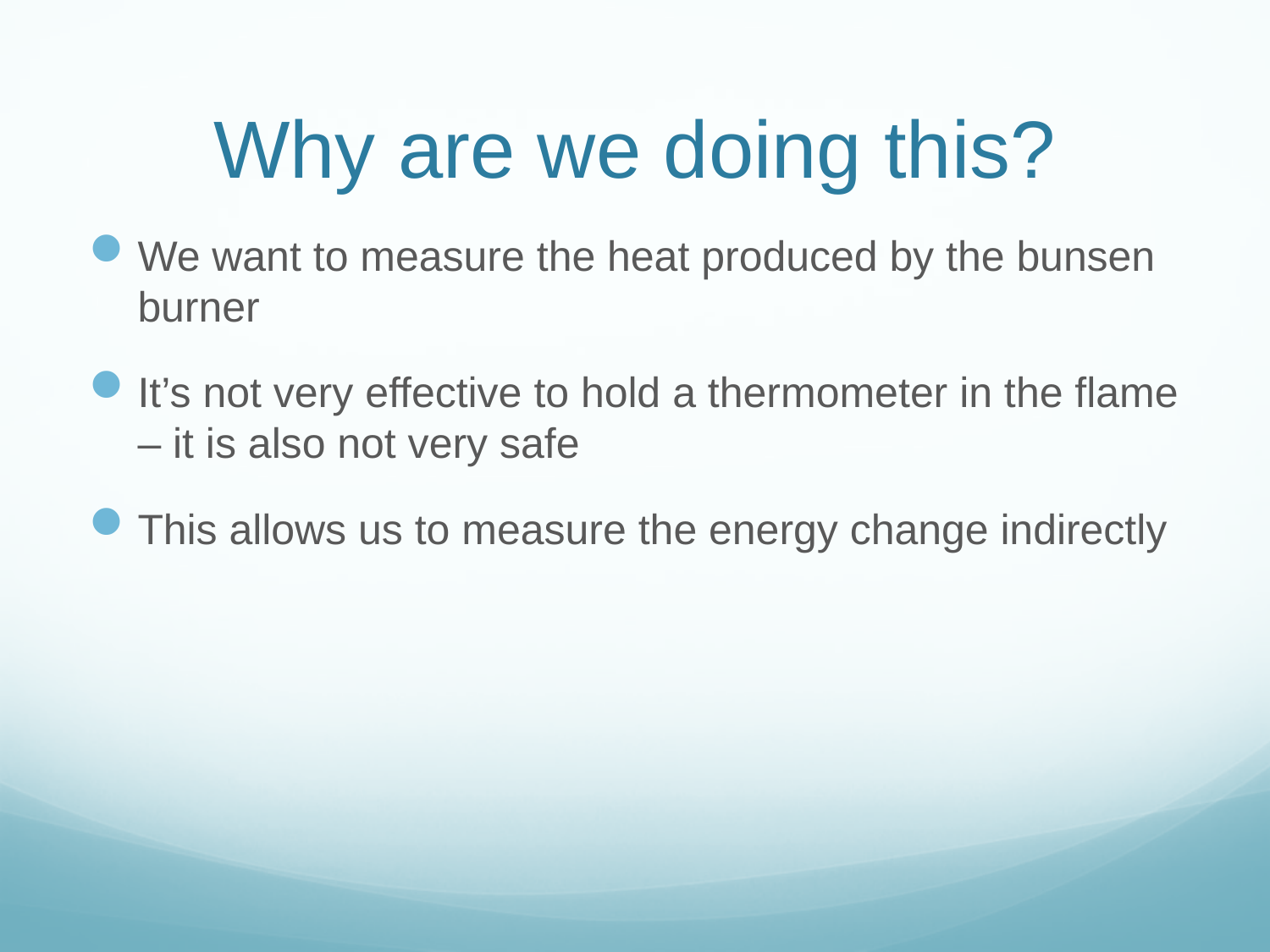

# Why are we doing this?
We want to measure the heat produced by the bunsen burner
It’s not very effective to hold a thermometer in the flame – it is also not very safe
This allows us to measure the energy change indirectly